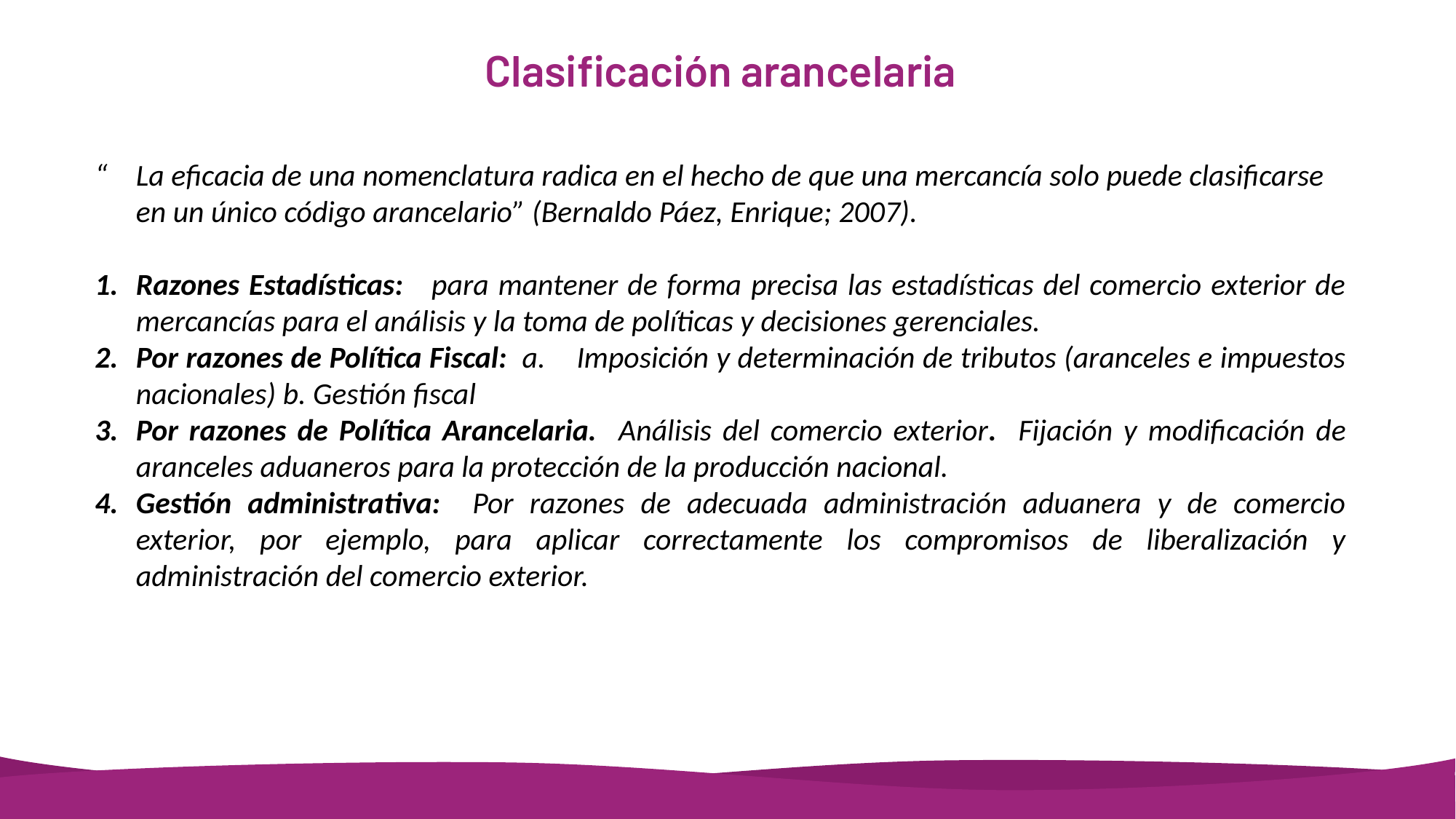

# Clasificación arancelaria
“	La eficacia de una nomenclatura radica en el hecho de que una mercancía solo puede clasificarse en un único código arancelario” (Bernaldo Páez, Enrique; 2007).

Razones Estadísticas:   para mantener de forma precisa las estadísticas del comercio exterior de mercancías para el análisis y la toma de políticas y decisiones gerenciales.
Por razones de Política Fiscal:  a.	Imposición y determinación de tributos (aranceles e impuestos nacionales) b. Gestión fiscal
Por razones de Política Arancelaria.  Análisis del comercio exterior.  Fijación y modificación de aranceles aduaneros para la protección de la producción nacional.
Gestión administrativa:  Por razones de adecuada administración aduanera y de comercio exterior, por ejemplo, para aplicar correctamente los compromisos de liberalización y administración del comercio exterior.